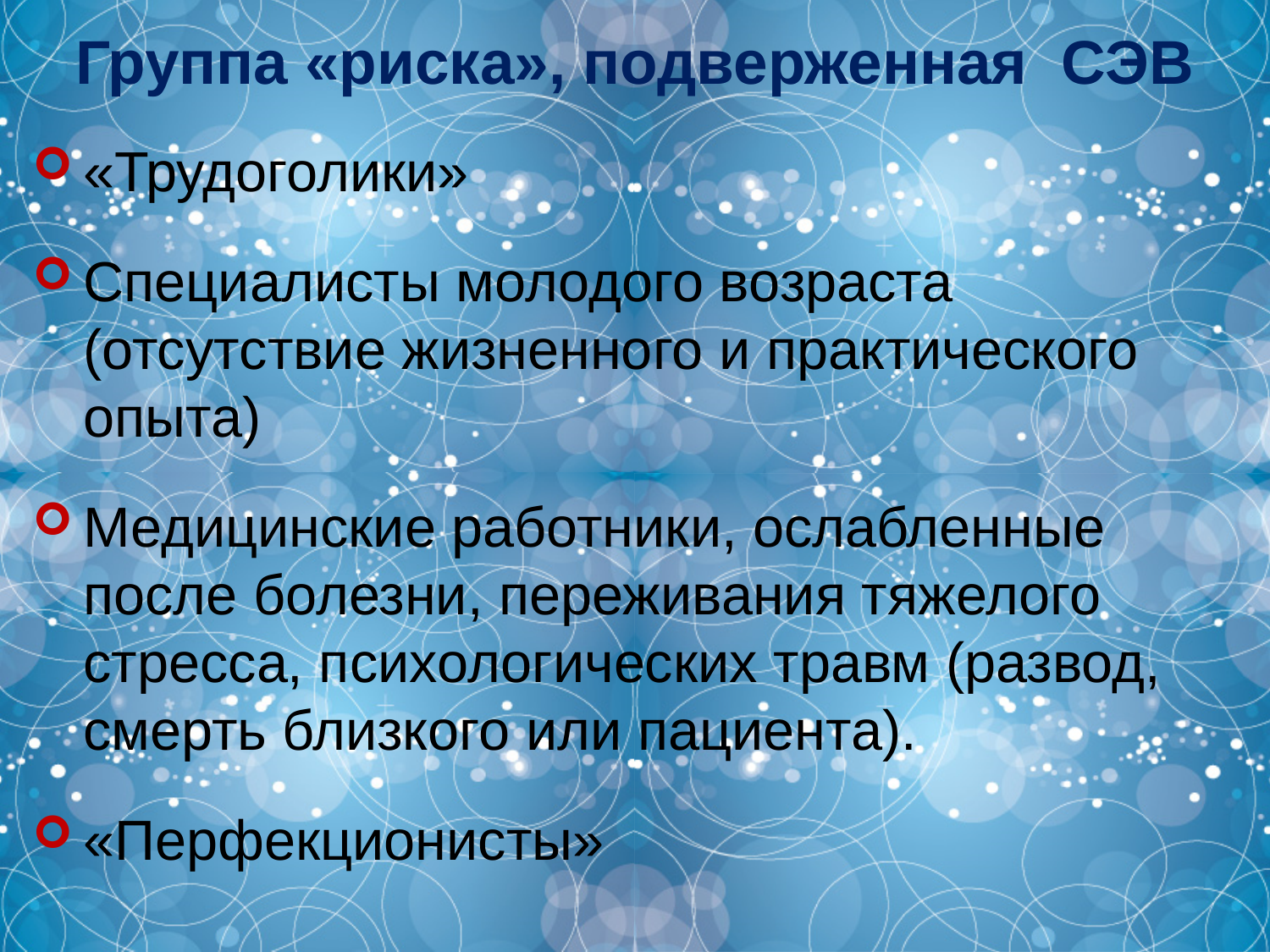

Группа «риска», подверженная  СЭВ
«Трудоголики»
Специалисты молодого возраста (отсутствие жизненного и практического опыта)
Медицинские работники, ослабленные после болезни, переживания тяжелого стресса, психологических травм (развод, смерть близкого или пациента).
«Перфекционисты»